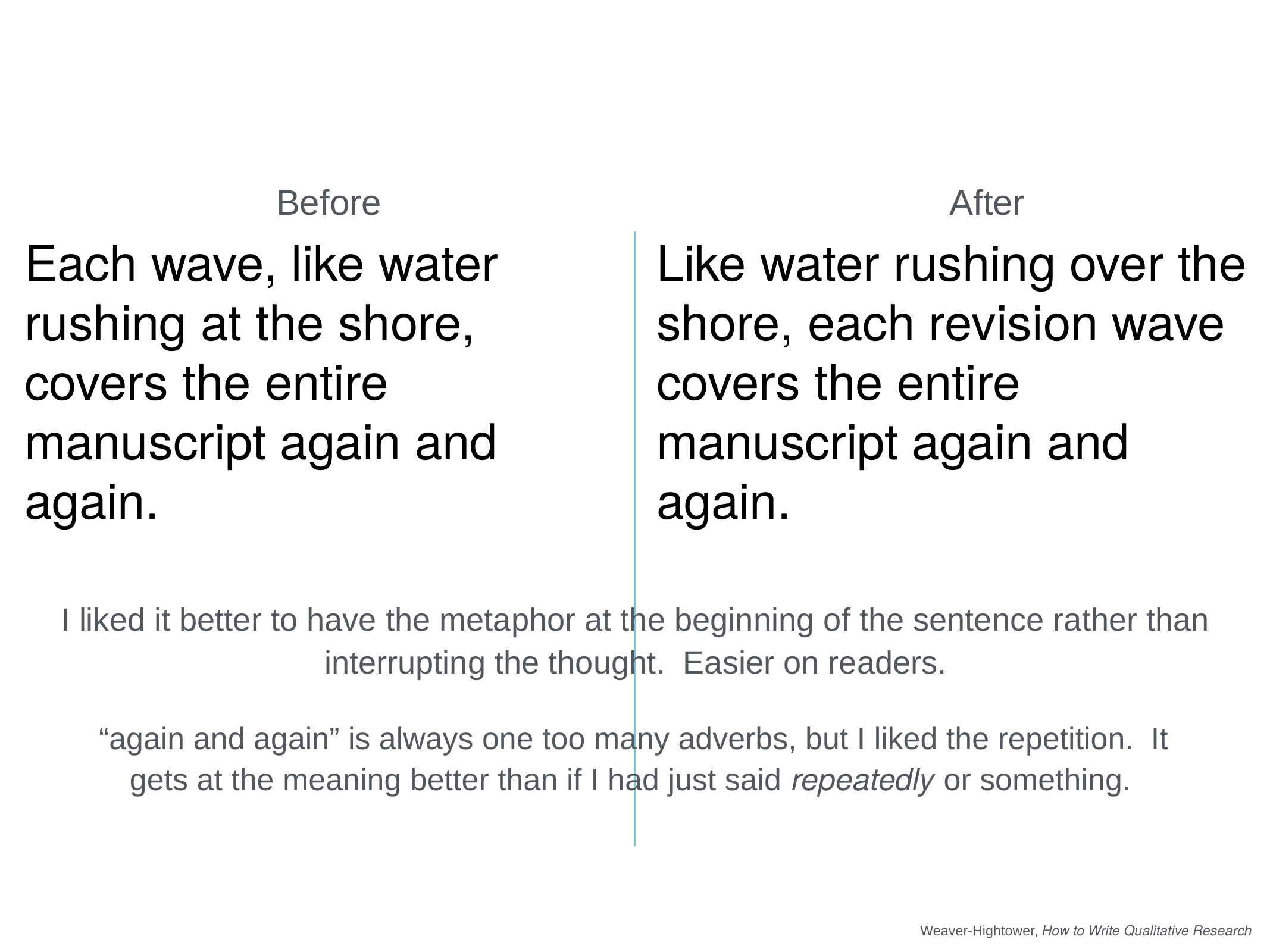

# What’s Different?
Before
After
Each wave, like water rushing at the shore, covers the entire manuscript again and again.

Like water rushing over the shore, each revision wave covers the entire manuscript again and again.
I liked it better to have the metaphor at the beginning of the sentence rather than interrupting the thought.  Easier on readers.
“again and again” is always one too many adverbs, but I liked the repetition.  It gets at the meaning better than if I had just said repeatedly or something.